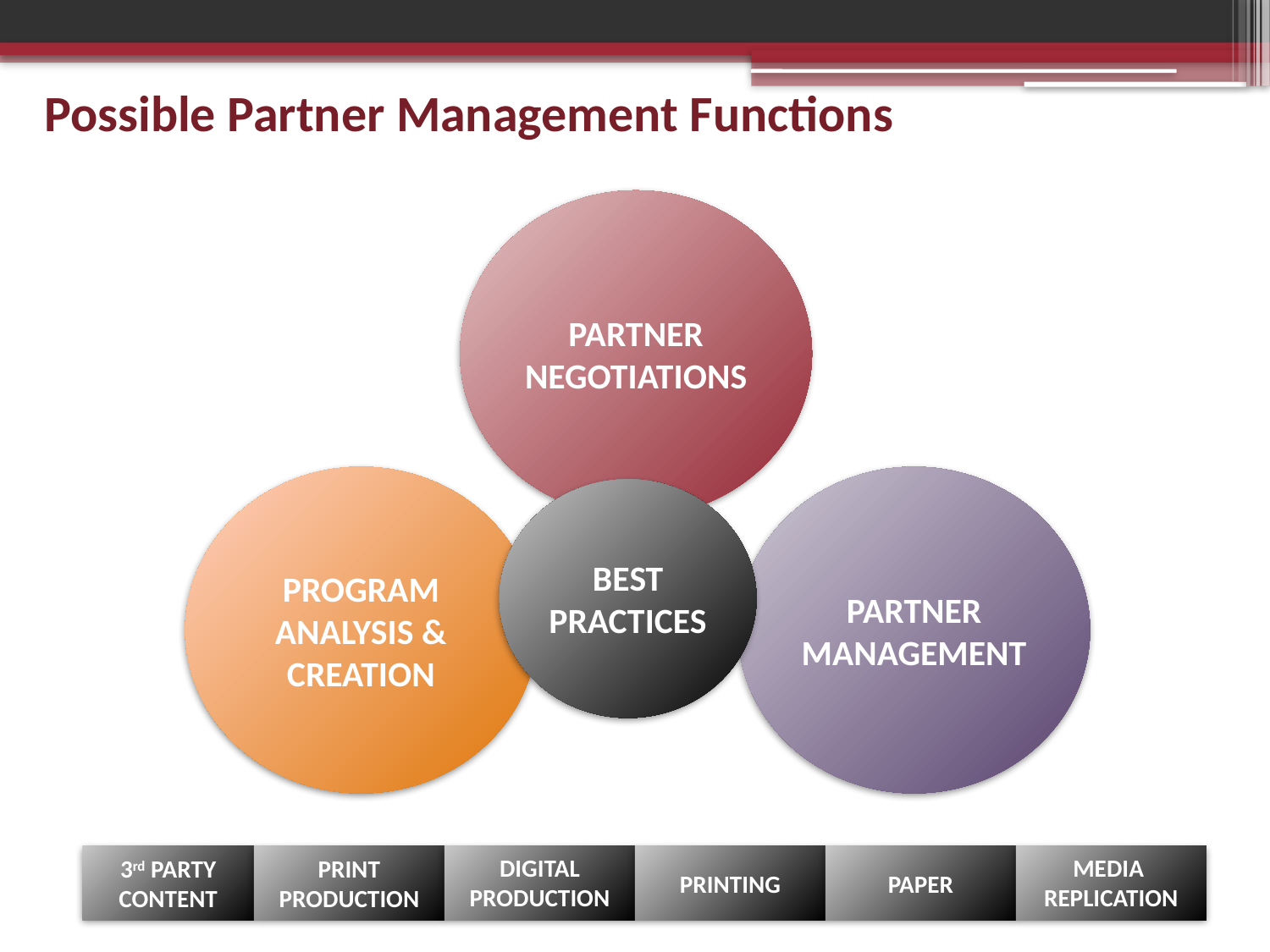

# Possible Partner Management Functions
PARTNER
NEGOTIATIONS
PROGRAM
ANALYSIS &
CREATION
PARTNER
MANAGEMENT
BEST
PRACTICES
3rd PARTY
CONTENT
PRINT
PRODUCTION
DIGITAL
PRODUCTION
PRINTING
PAPER
MEDIA
REPLICATION